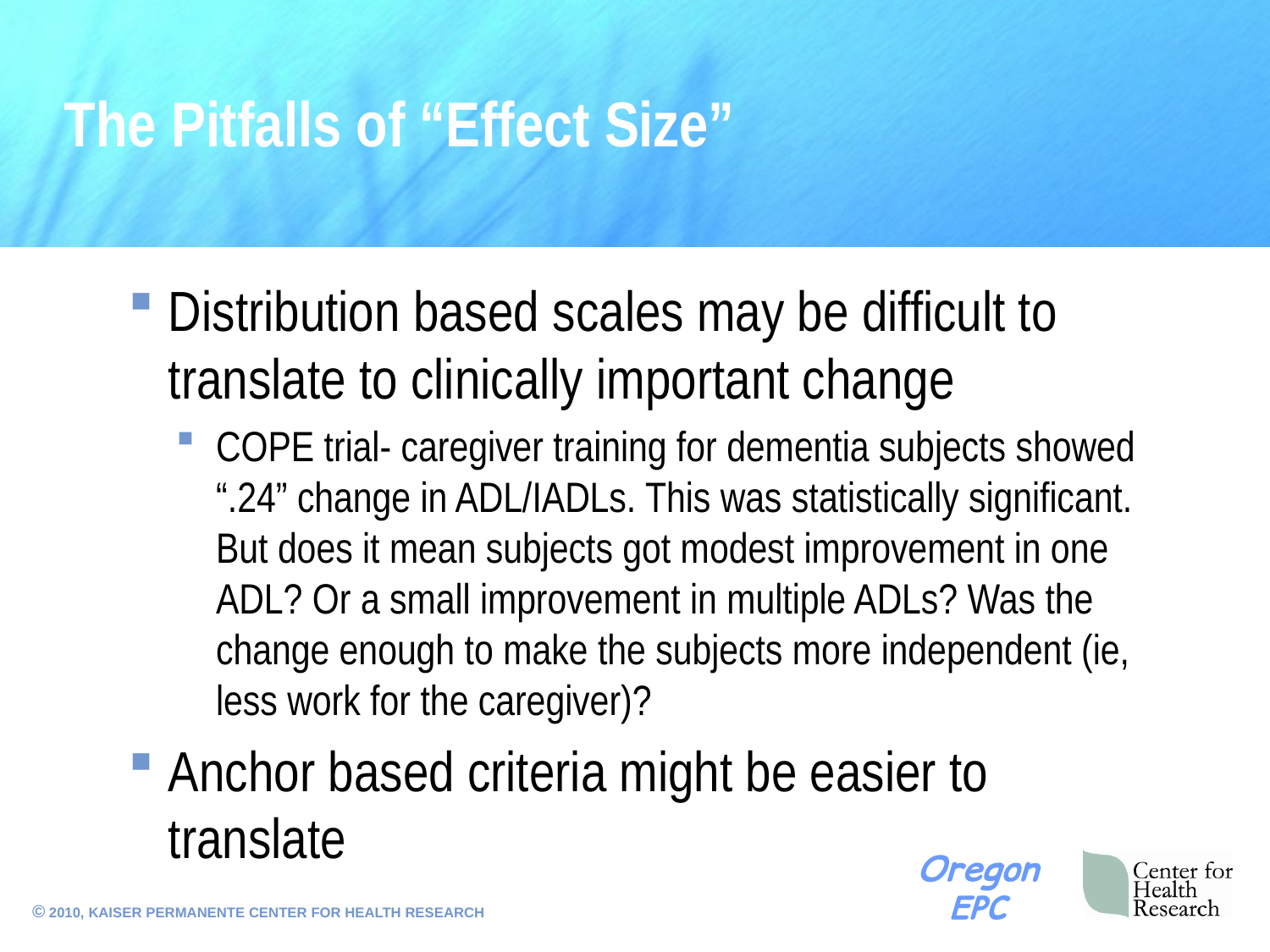

# The Pitfalls of “Effect Size”
Distribution based scales may be difficult to translate to clinically important change
COPE trial- caregiver training for dementia subjects showed “.24” change in ADL/IADLs. This was statistically significant. But does it mean subjects got modest improvement in one ADL? Or a small improvement in multiple ADLs? Was the change enough to make the subjects more independent (ie, less work for the caregiver)?
Anchor based criteria might be easier to translate